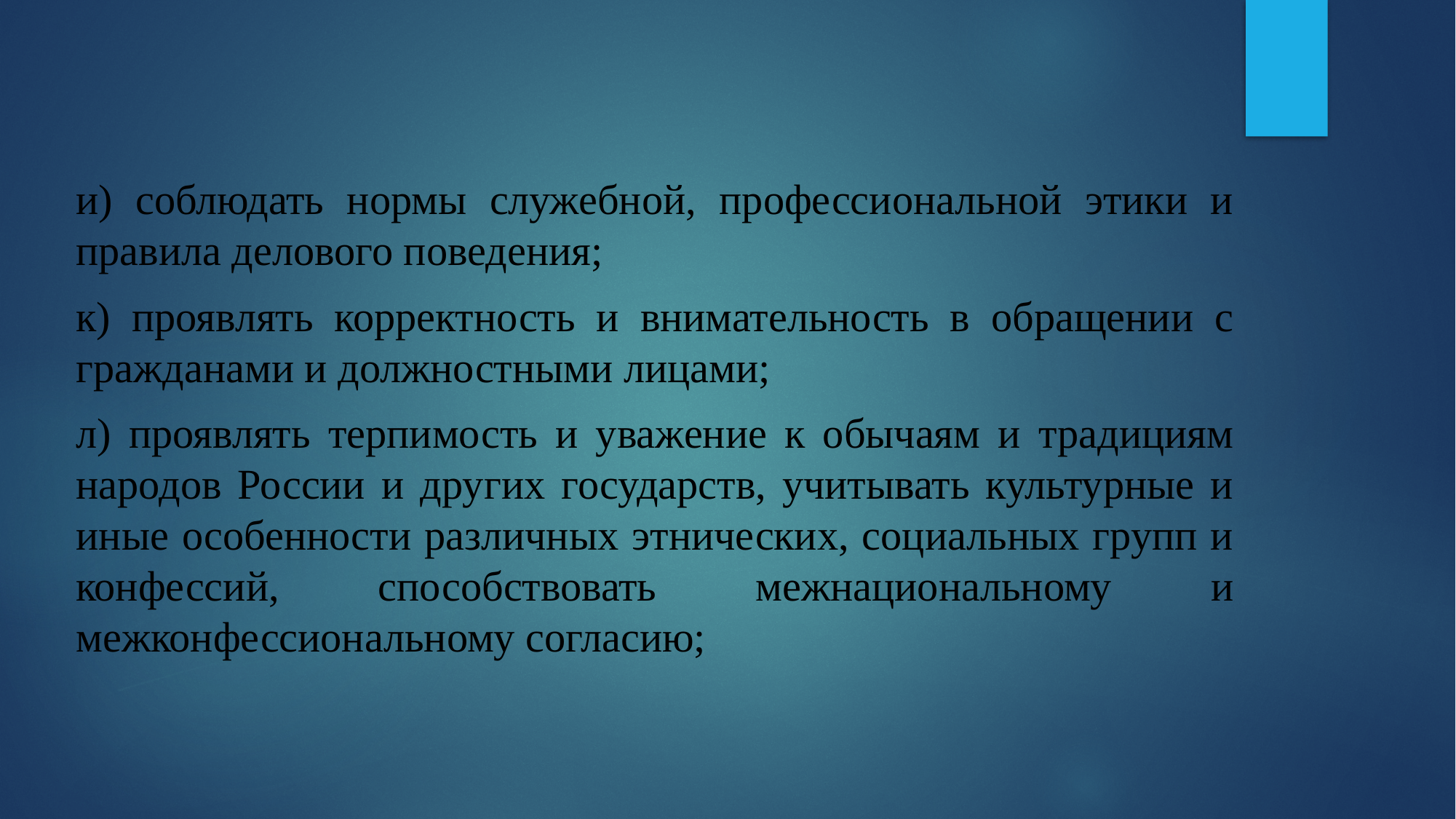

и) соблюдать нормы служебной, профессиональной этики и правила делового поведения;
к) проявлять корректность и внимательность в обращении с гражданами и должностными лицами;
л) проявлять терпимость и уважение к обычаям и традициям народов России и других государств, учитывать культурные и иные особенности различных этнических, социальных групп и конфессий, способствовать межнациональному и межконфессиональному согласию;